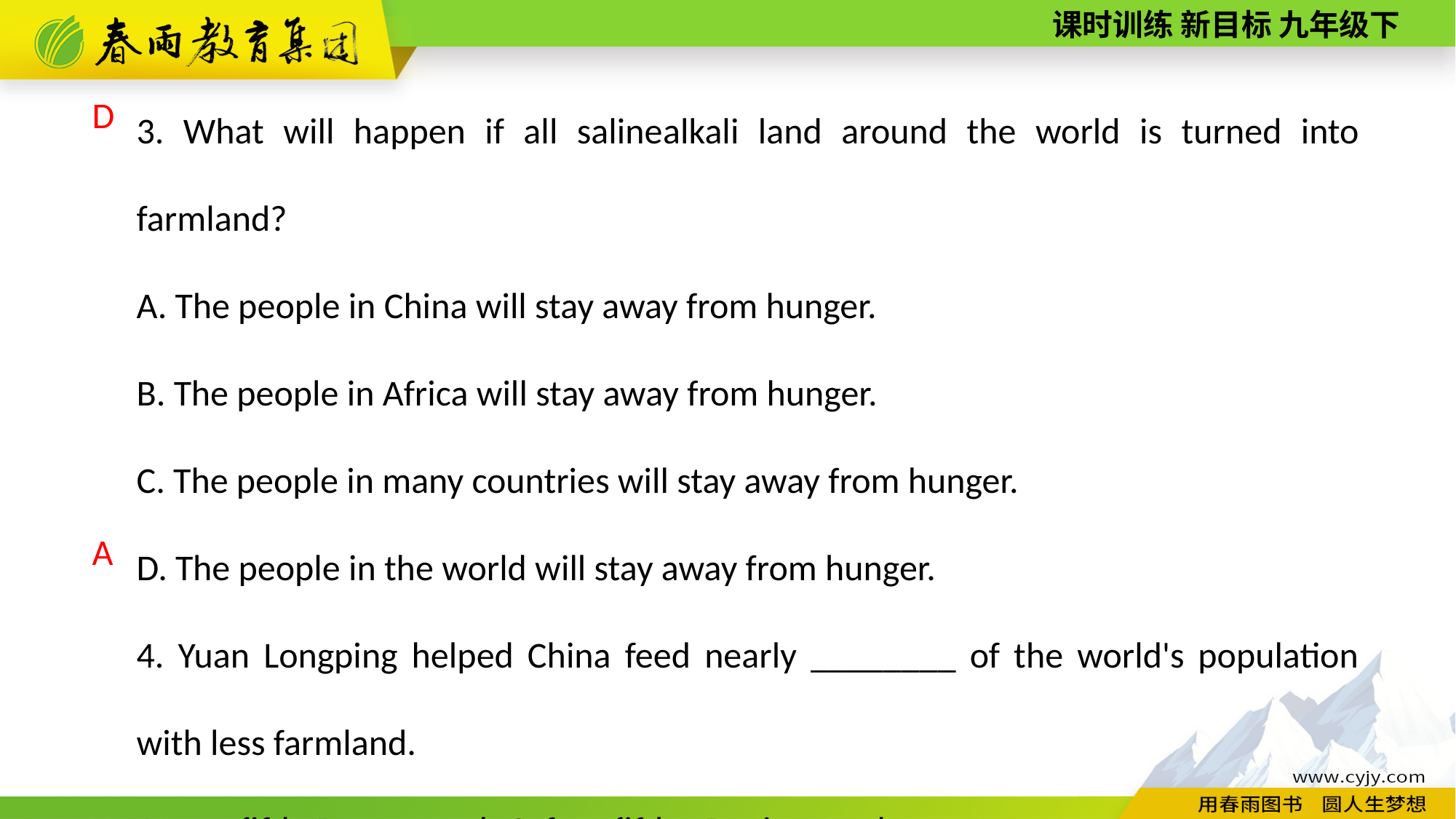

3. What will happen if all saline­alkali land around the world is turned into farmland?
A. The people in China will stay away from hunger.
B. The people in Africa will stay away from hunger.
C. The people in many countries will stay away from hunger.
D. The people in the world will stay away from hunger.
4. Yuan Longping helped China feed nearly ________ of the world's population with less farmland.
A. one fifth  B. one tenth  C. four fifths  D. nine tenths
D
A